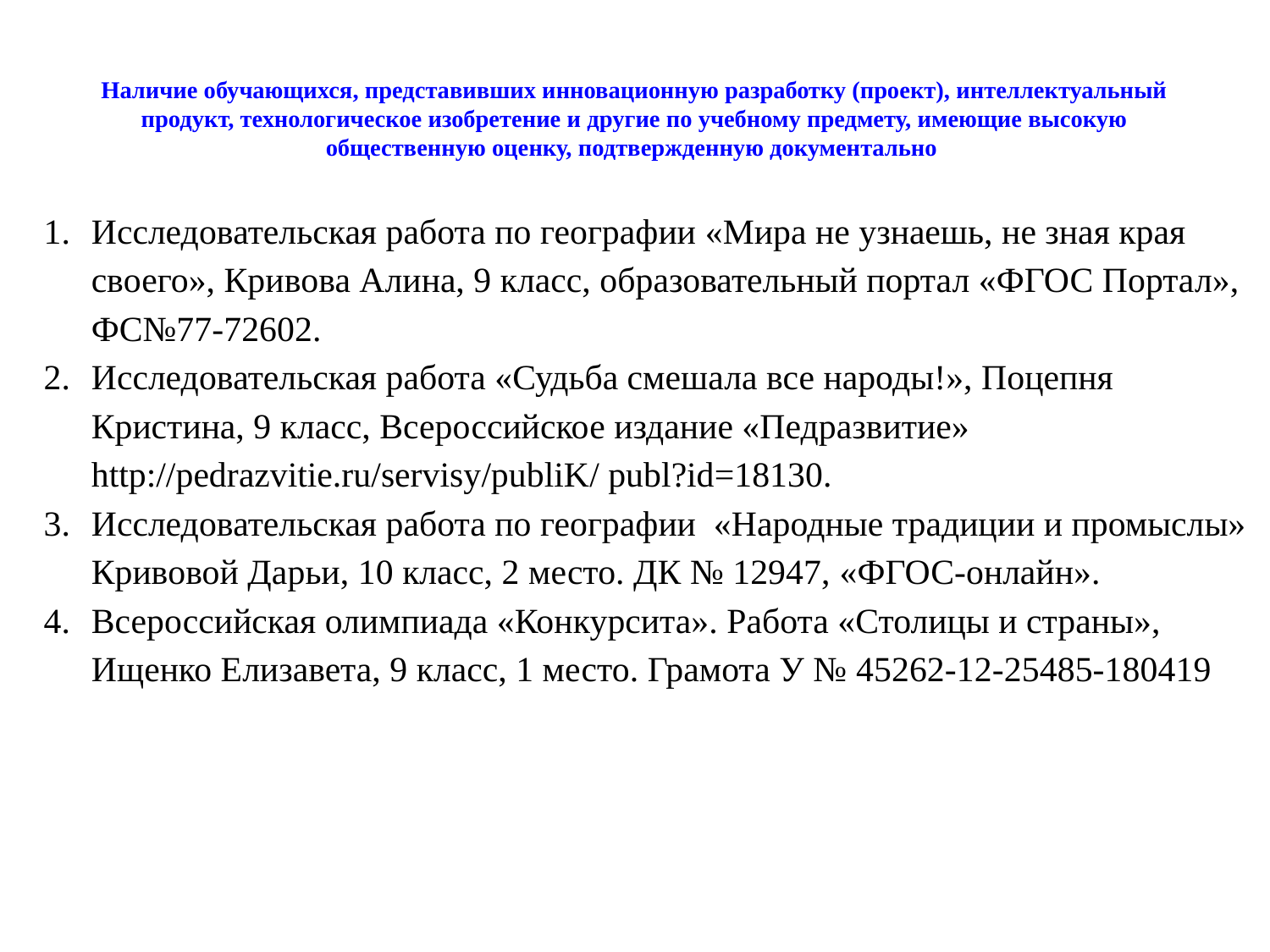

# Наличие обучающихся, представивших инновационную разработку (проект), интеллектуальный продукт, технологическое изобретение и другие по учебному предмету, имеющие высокую общественную оценку, подтвержденную документально
Исследовательская работа по географии «Мира не узнаешь, не зная края своего», Кривова Алина, 9 класс, образовательный портал «ФГОС Портал», ФС№77-72602.
Исследовательская работа «Судьба смешала все народы!», Поцепня Кристина, 9 класс, Всероссийское издание «Педразвитие» http://pedrazvitie.ru/servisy/publiK/ publ?id=18130.
Исследовательская работа по географии  «Народные традиции и промыслы» Кривовой Дарьи, 10 класс, 2 место. ДК № 12947, «ФГОС-онлайн».
Всероссийская олимпиада «Конкурсита». Работа «Столицы и страны», Ищенко Елизавета, 9 класс, 1 место. Грамота У № 45262-12-25485-180419